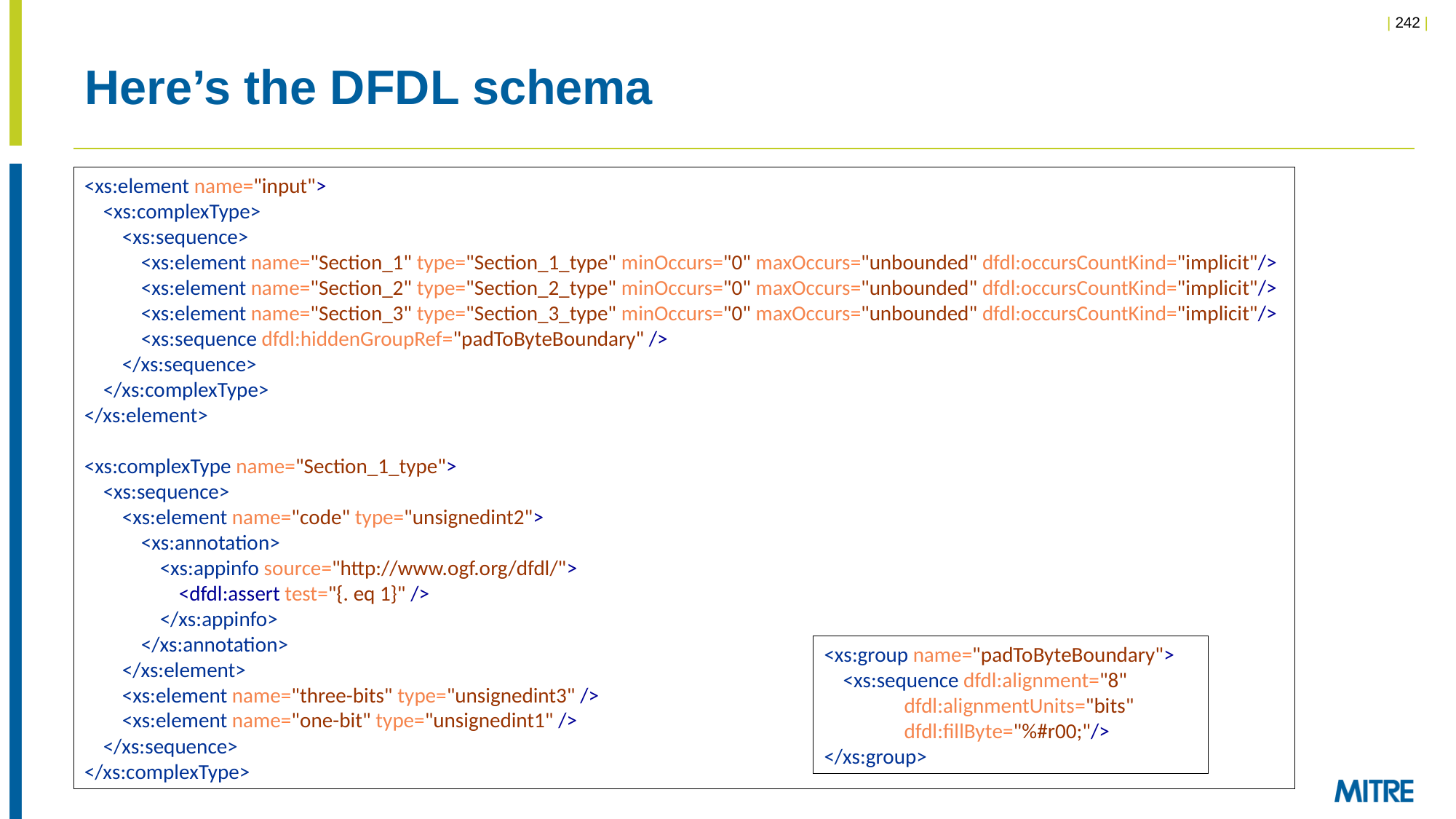

# Here’s the DFDL schema
<xs:element name="input">
    <xs:complexType>
        <xs:sequence>
            <xs:element name="Section_1" type="Section_1_type" minOccurs="0" maxOccurs="unbounded" dfdl:occursCountKind="implicit"/>
            <xs:element name="Section_2" type="Section_2_type" minOccurs="0" maxOccurs="unbounded" dfdl:occursCountKind="implicit"/>
            <xs:element name="Section_3" type="Section_3_type" minOccurs="0" maxOccurs="unbounded" dfdl:occursCountKind="implicit"/>
            <xs:sequence dfdl:hiddenGroupRef="padToByteBoundary" />
        </xs:sequence>
    </xs:complexType>
</xs:element>
<xs:complexType name="Section_1_type">
    <xs:sequence>
        <xs:element name="code" type="unsignedint2">
            <xs:annotation>
                <xs:appinfo source="http://www.ogf.org/dfdl/">
                    <dfdl:assert test="{. eq 1}" />
                </xs:appinfo>
            </xs:annotation>
        </xs:element>
        <xs:element name="three-bits" type="unsignedint3" />
        <xs:element name="one-bit" type="unsignedint1" />
    </xs:sequence>
</xs:complexType>
<xs:group name="padToByteBoundary">
    <xs:sequence dfdl:alignment="8"
                 dfdl:alignmentUnits="bits"
                 dfdl:fillByte="%#r00;"/>
</xs:group>